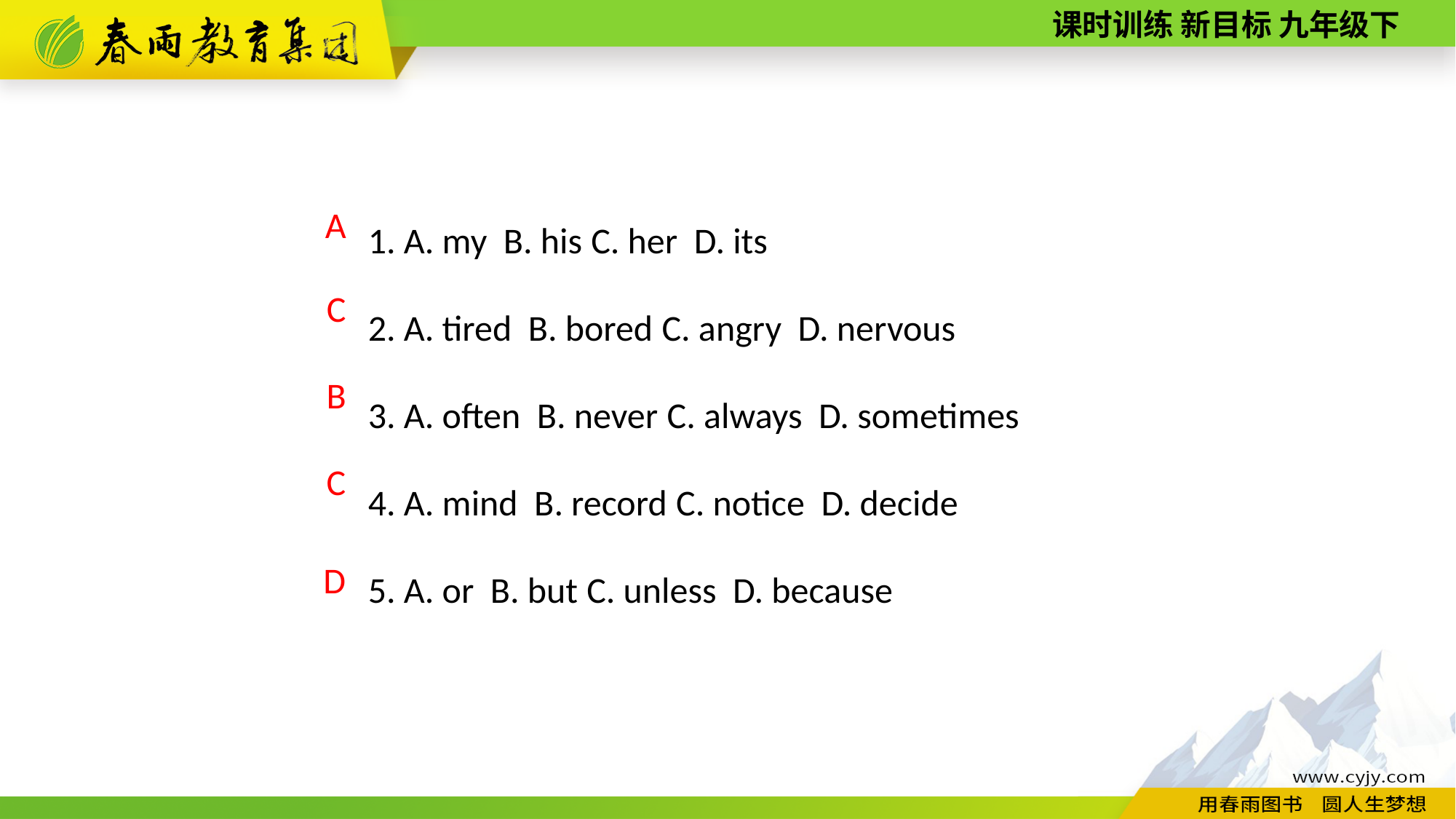

1. A. my  B. his  C. her  D. its
2. A. tired  B. bored  C. angry  D. nervous
3. A. often  B. never  C. always  D. sometimes
4. A. mind  B. record  C. notice  D. decide
5. A. or  B. but  C. unless  D. because
A
 C
B
C
D